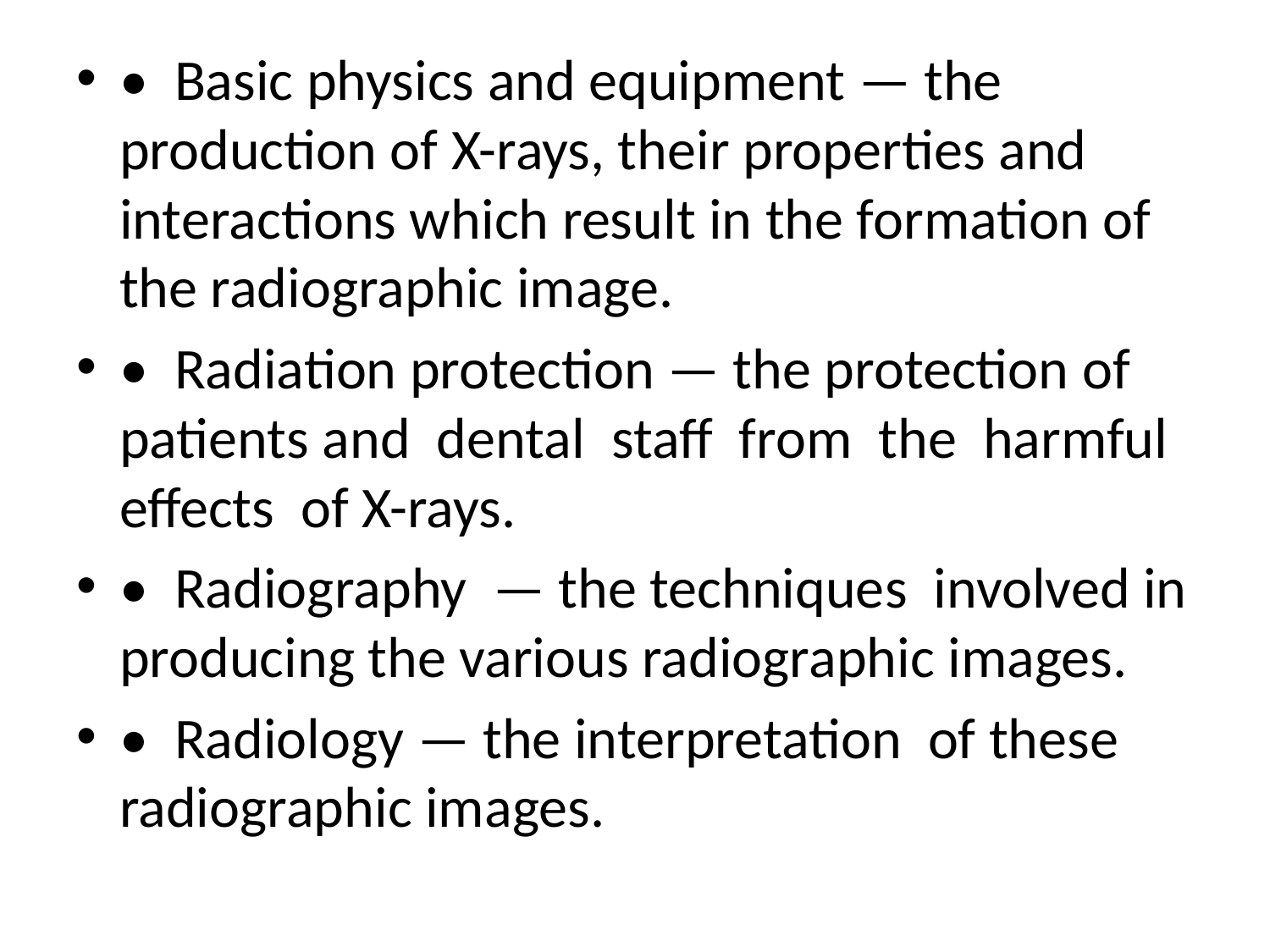

•  Basic physics and equipment — the production of X-rays, their properties and interactions which result in the formation of the radiographic image.
•  Radiation protection — the protection of patients and  dental  staff  from  the  harmful effects  of X-rays.
•  Radiography  — the techniques  involved in producing the various radiographic images.
•  Radiology — the interpretation  of these radiographic images.

#